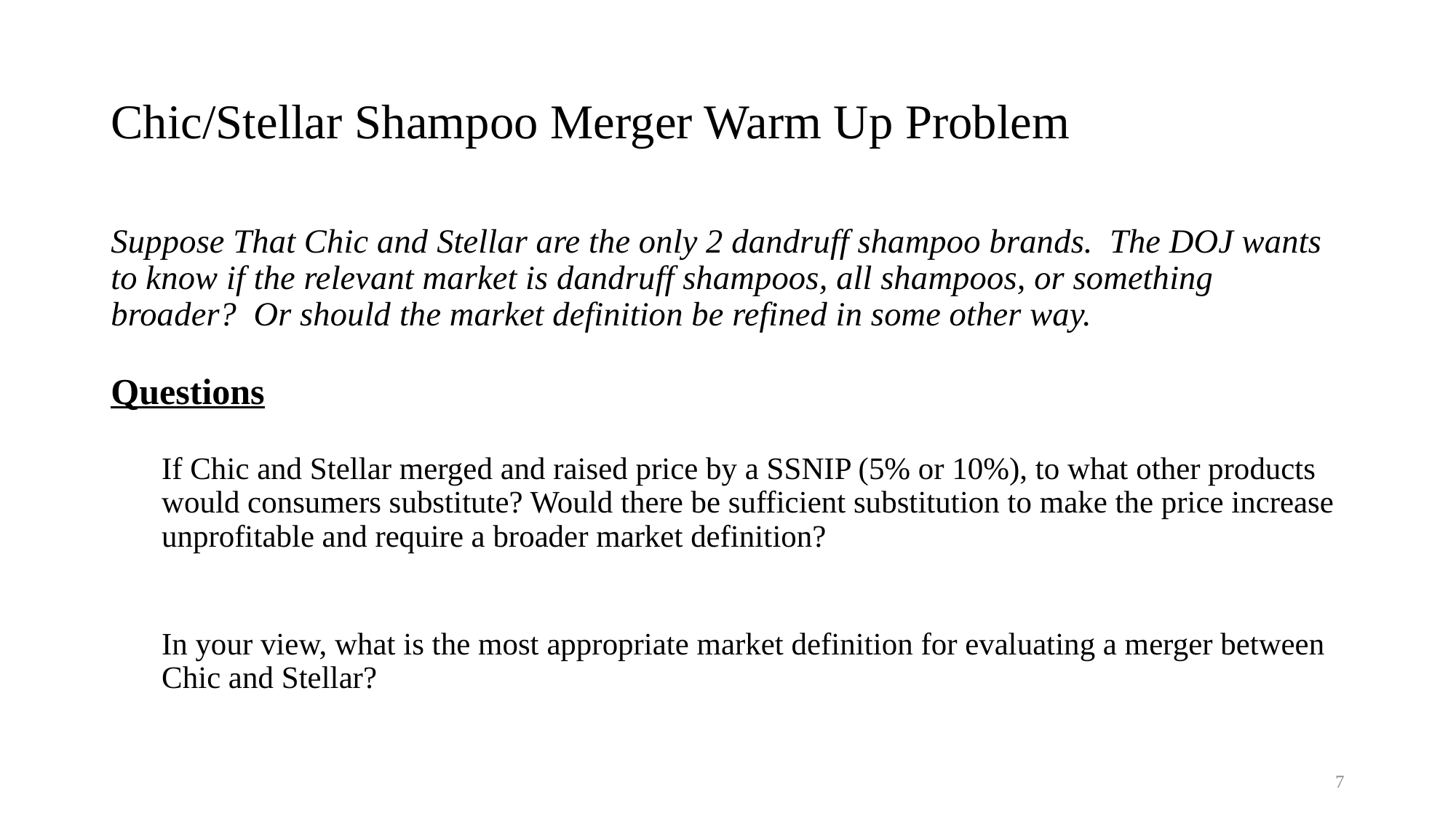

# Chic/Stellar Shampoo Merger Warm Up Problem
Suppose That Chic and Stellar are the only 2 dandruff shampoo brands.  The DOJ wants to know if the relevant market is dandruff shampoos, all shampoos, or something broader?  Or should the market definition be refined in some other way.
Questions
If Chic and Stellar merged and raised price by a SSNIP (5% or 10%), to what other products would consumers substitute? Would there be sufficient substitution to make the price increase unprofitable and require a broader market definition?
In your view, what is the most appropriate market definition for evaluating a merger between Chic and Stellar?
7